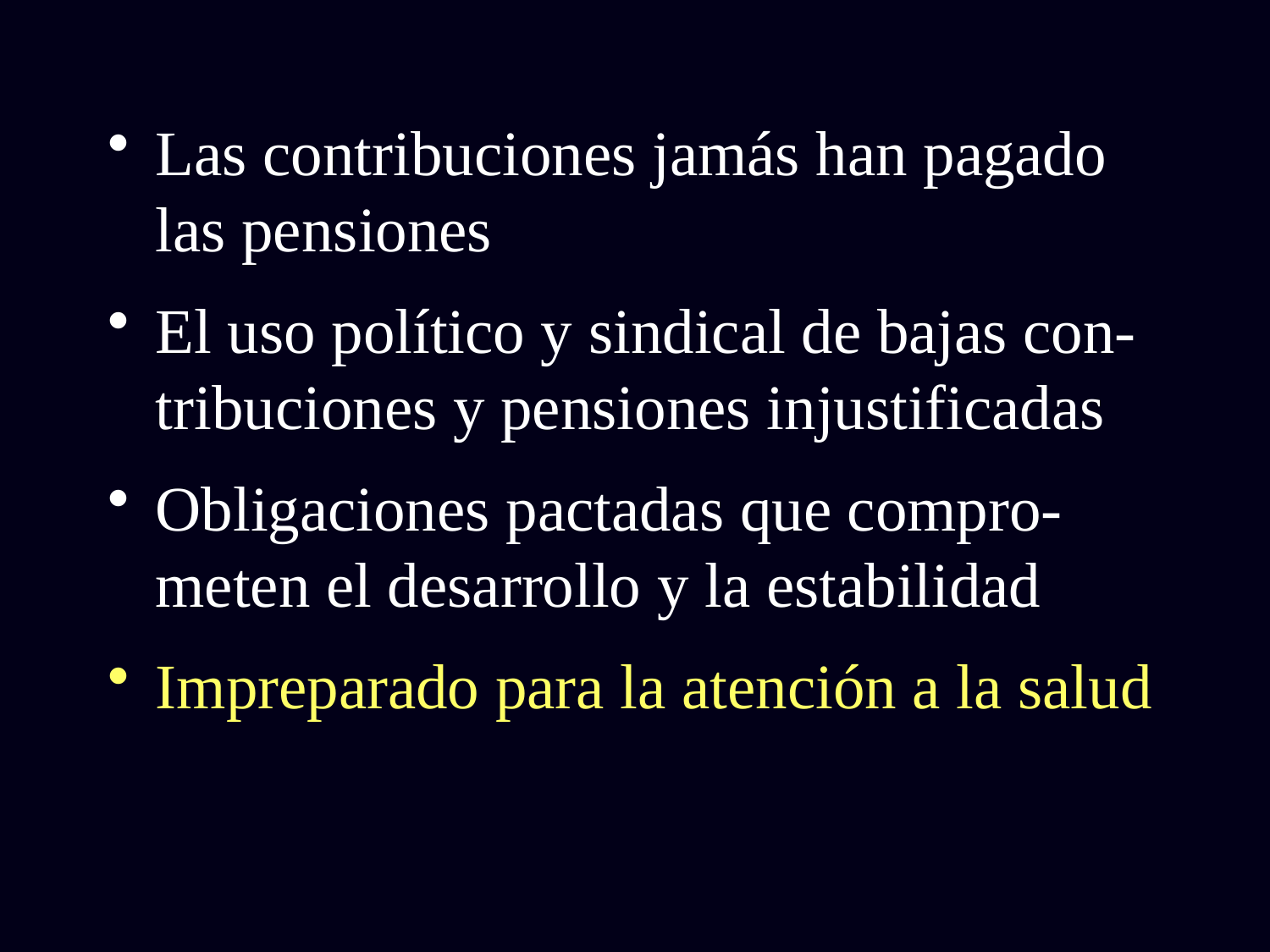

Las contribuciones jamás han pagado las pensiones
El uso político y sindical de bajas con-tribuciones y pensiones injustificadas
Obligaciones pactadas que compro-meten el desarrollo y la estabilidad
Impreparado para la atención a la salud